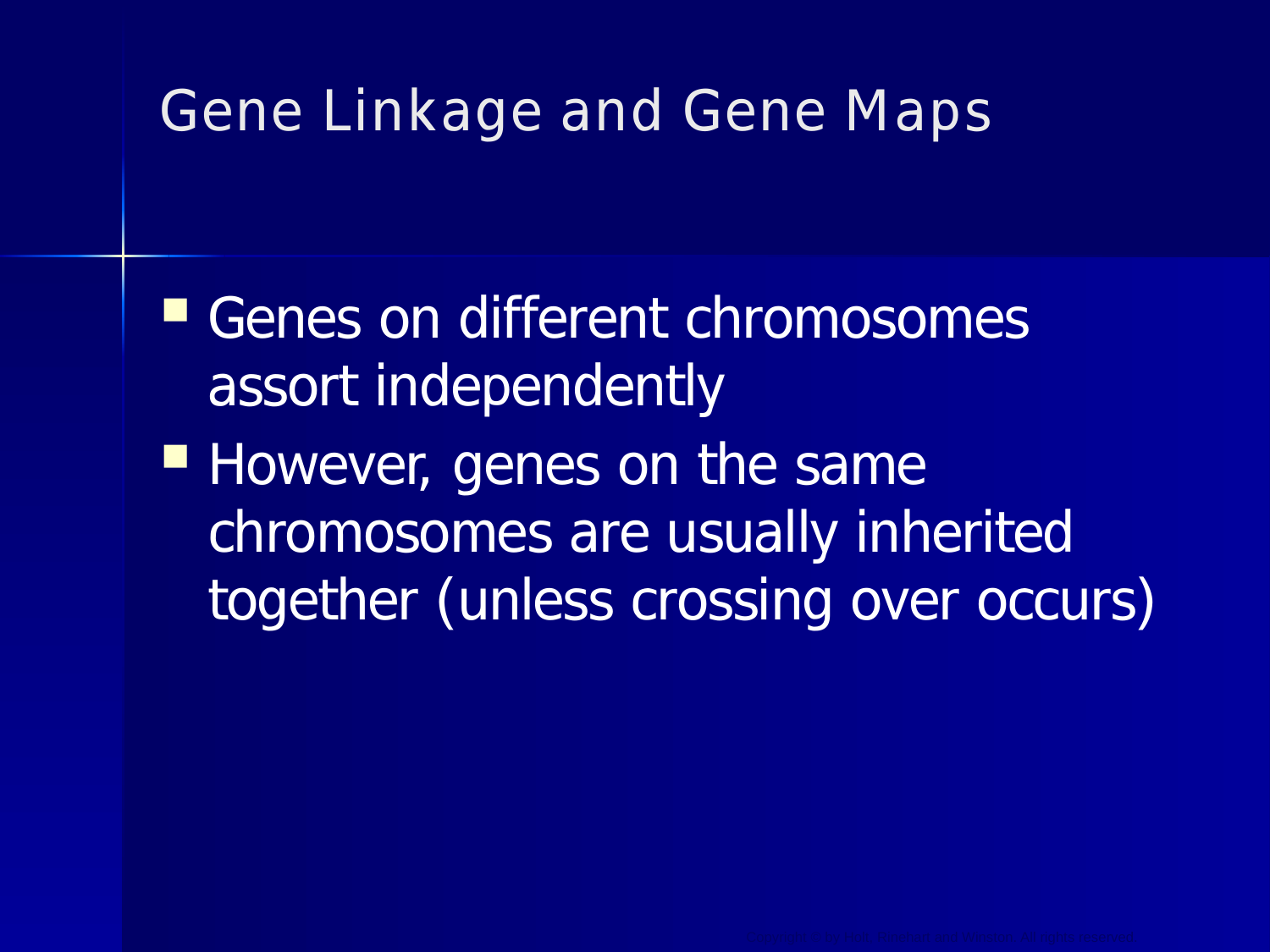

# Gene Linkage and Gene Maps
Genes on different chromosomes assort independently
However, genes on the same chromosomes are usually inherited together (unless crossing over occurs)